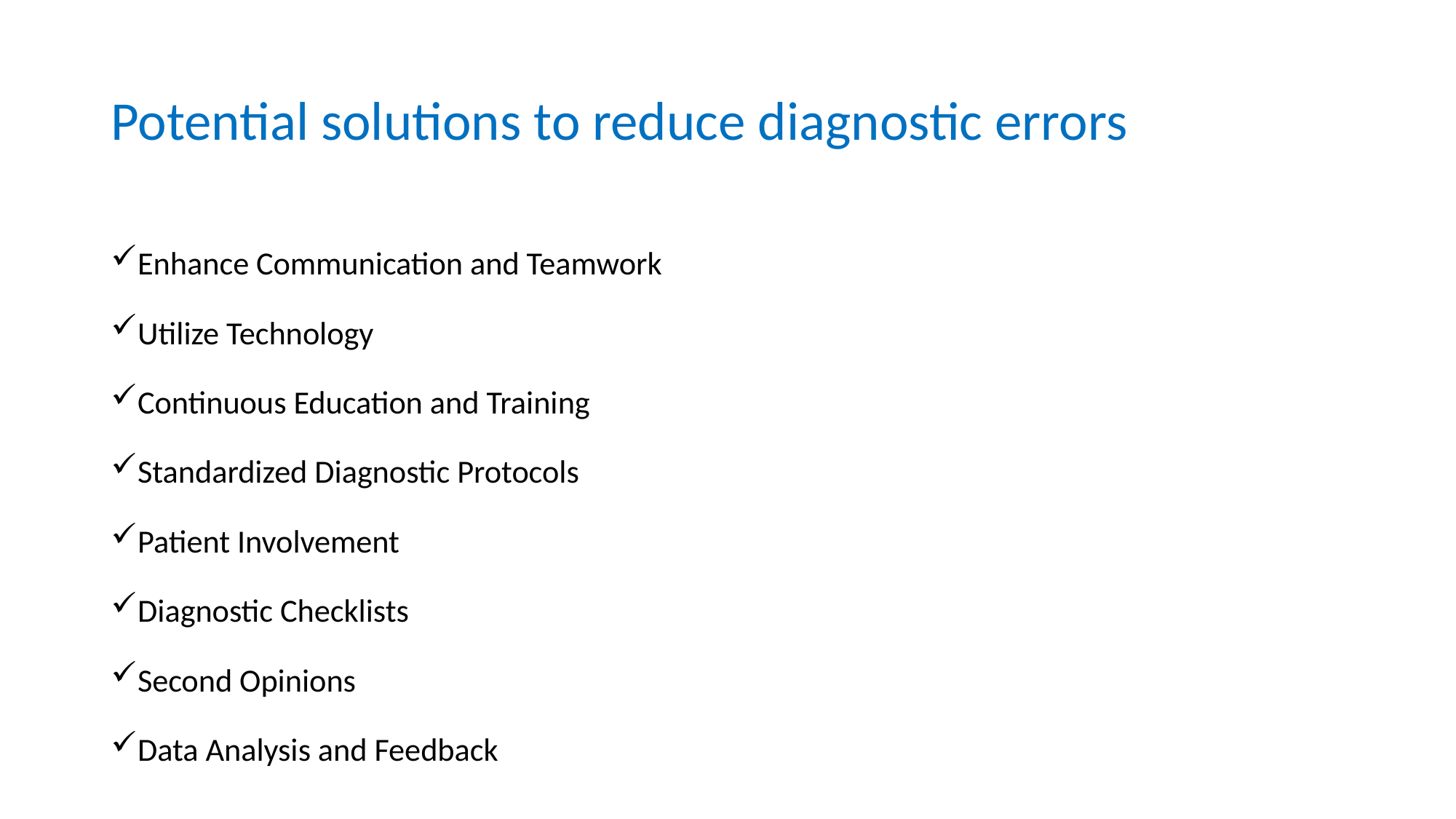

# Potential solutions to reduce diagnostic errors
Enhance Communication and Teamwork
Utilize Technology
Continuous Education and Training
Standardized Diagnostic Protocols
Patient Involvement
Diagnostic Checklists
Second Opinions
Data Analysis and Feedback